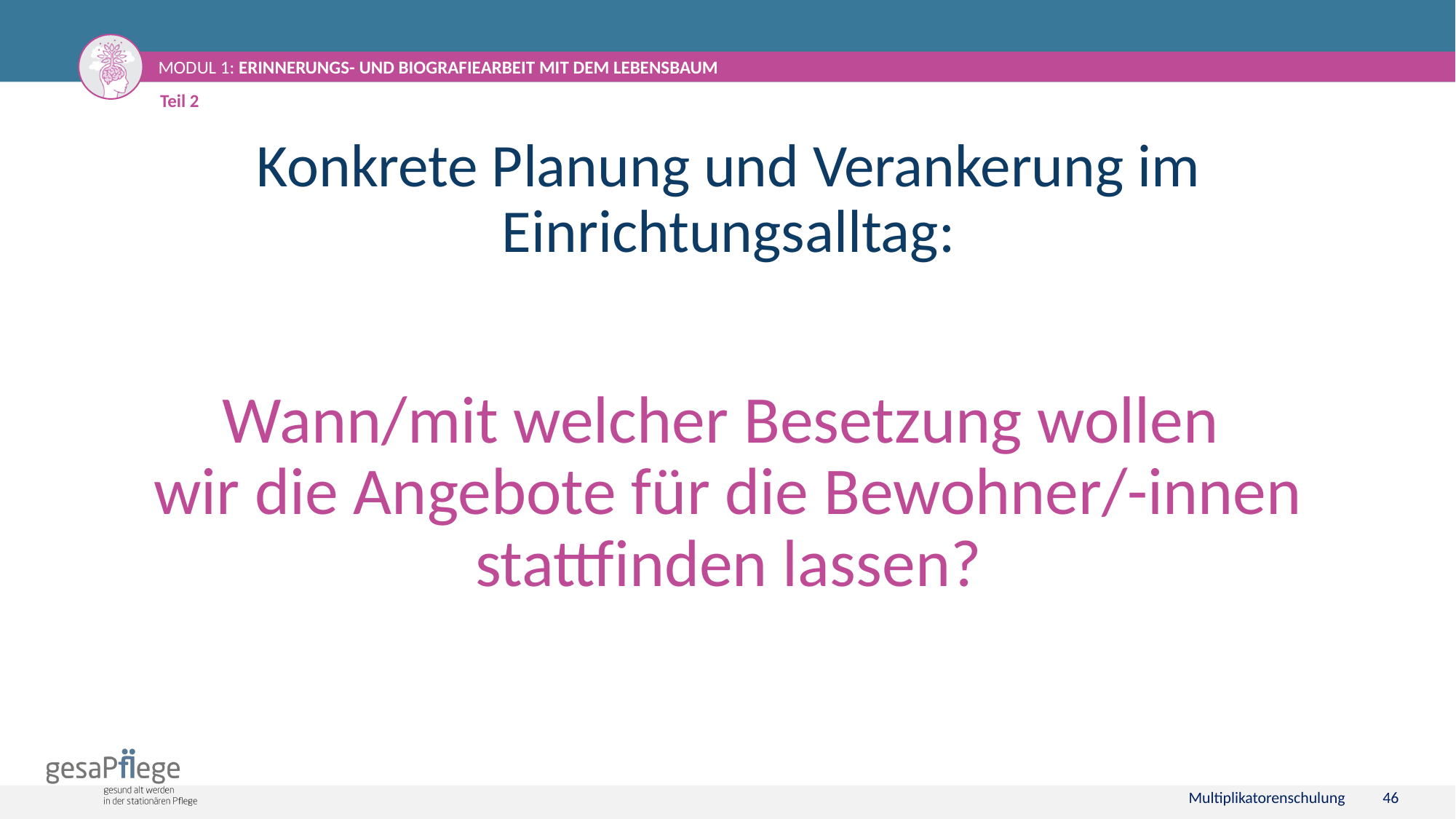

Teil 2
# Konkrete Planung und Verankerung im Einrichtungsalltag:
Wann/mit welcher Besetzung wollen
wir die Angebote für die Bewohner/-innen stattfinden lassen?
Multiplikatorenschulung
46